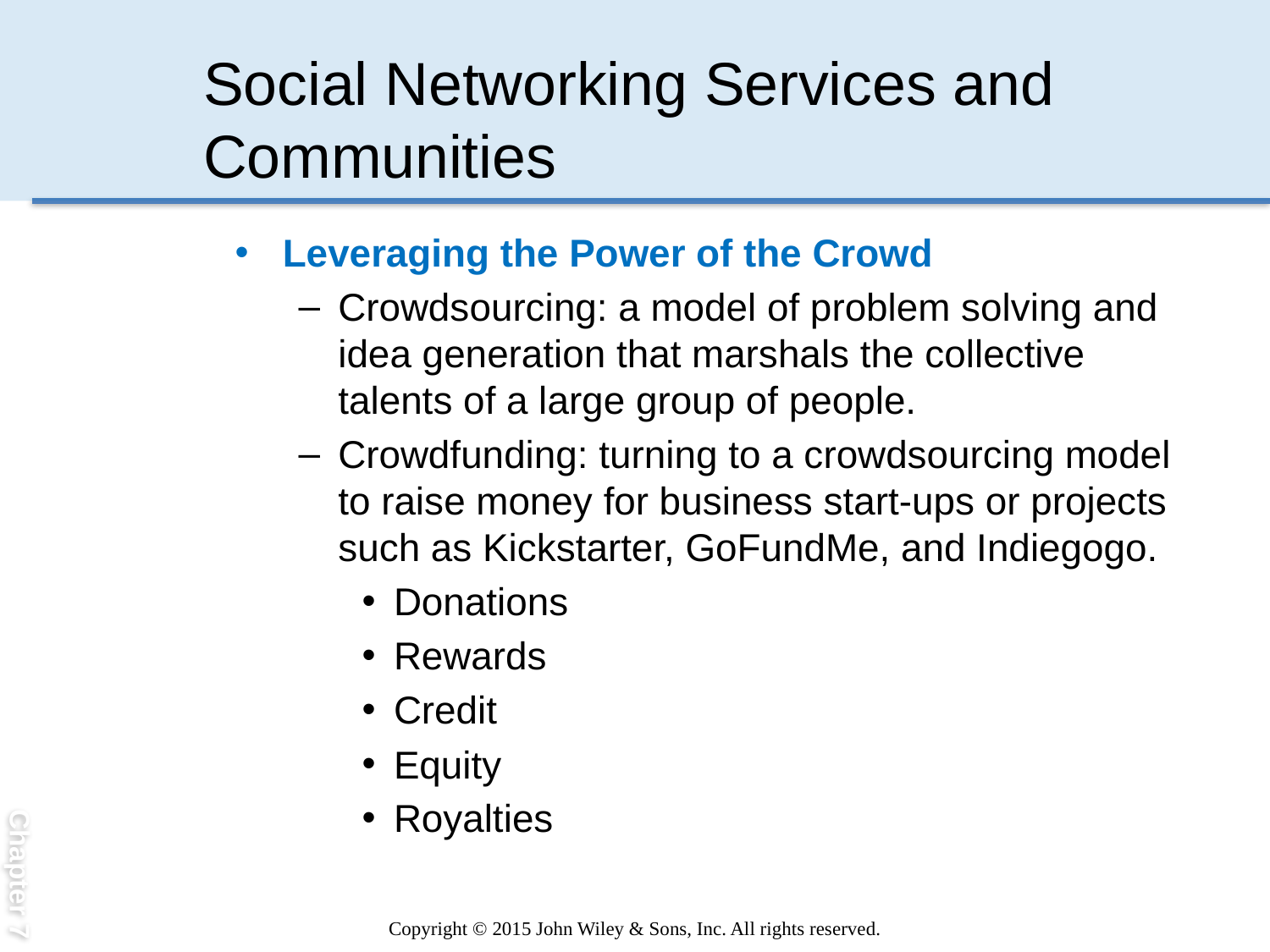

Chapter 7
# Social Networking Services and Communities
Leveraging the Power of the Crowd
Crowdsourcing: a model of problem solving and idea generation that marshals the collective talents of a large group of people.
Crowdfunding: turning to a crowdsourcing model to raise money for business start-ups or projects such as Kickstarter, GoFundMe, and Indiegogo.
Donations
Rewards
Credit
Equity
Royalties